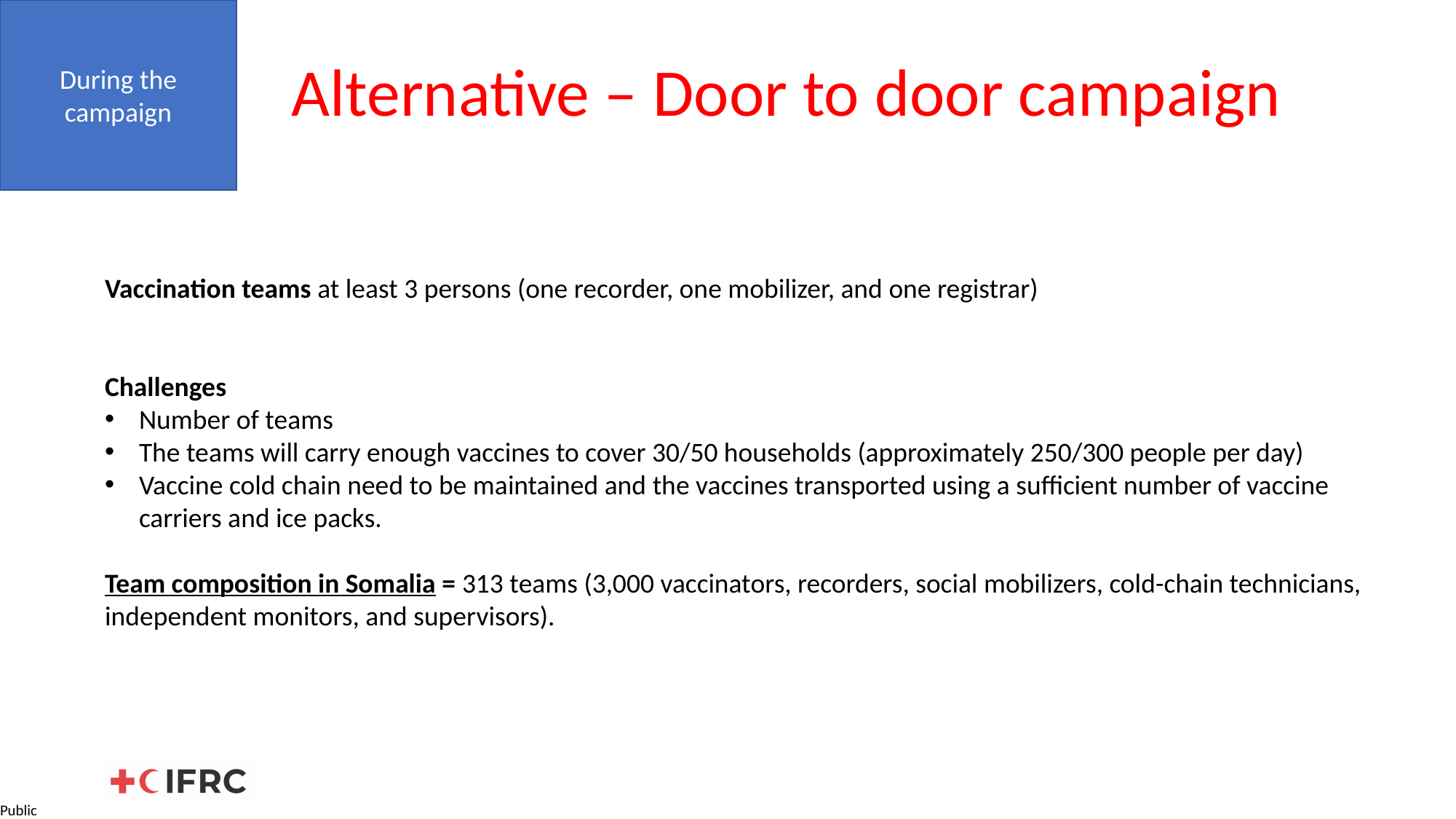

During the campaign
# Alternative – Door to door campaign
Vaccination teams at least 3 persons (one recorder, one mobilizer, and one registrar)

Challenges
Number of teams
The teams will carry enough vaccines to cover 30/50 households (approximately 250/300 people per day)
Vaccine cold chain need to be maintained and the vaccines transported using a sufficient number of vaccine carriers and ice packs.

Team composition in Somalia = 313 teams (3,000 vaccinators, recorders, social mobilizers, cold-chain technicians, independent monitors, and supervisors).